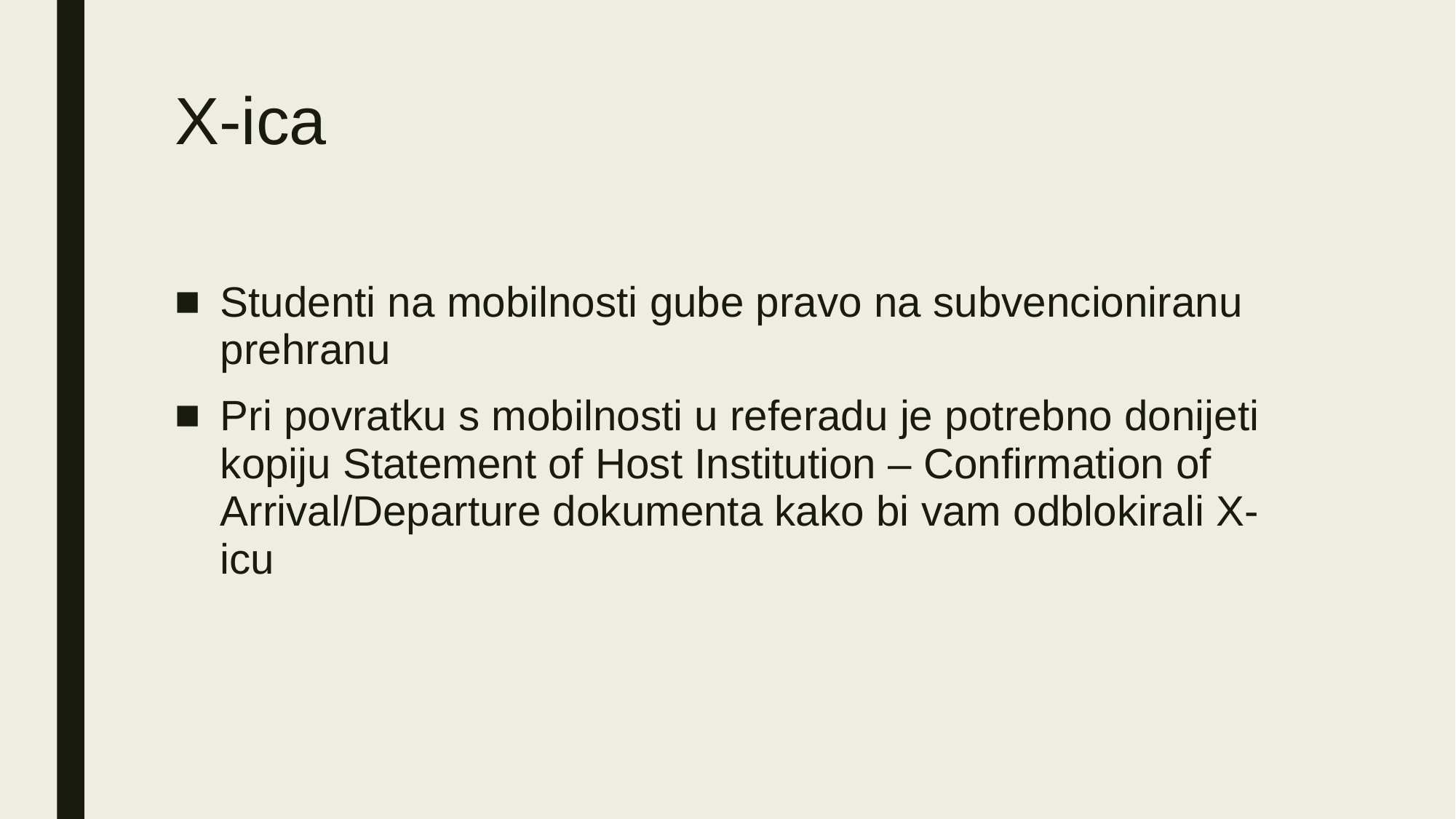

# X-ica
Studenti na mobilnosti gube pravo na subvencioniranu prehranu
Pri povratku s mobilnosti u referadu je potrebno donijeti kopiju Statement of Host Institution – Confirmation of Arrival/Departure dokumenta kako bi vam odblokirali X-icu